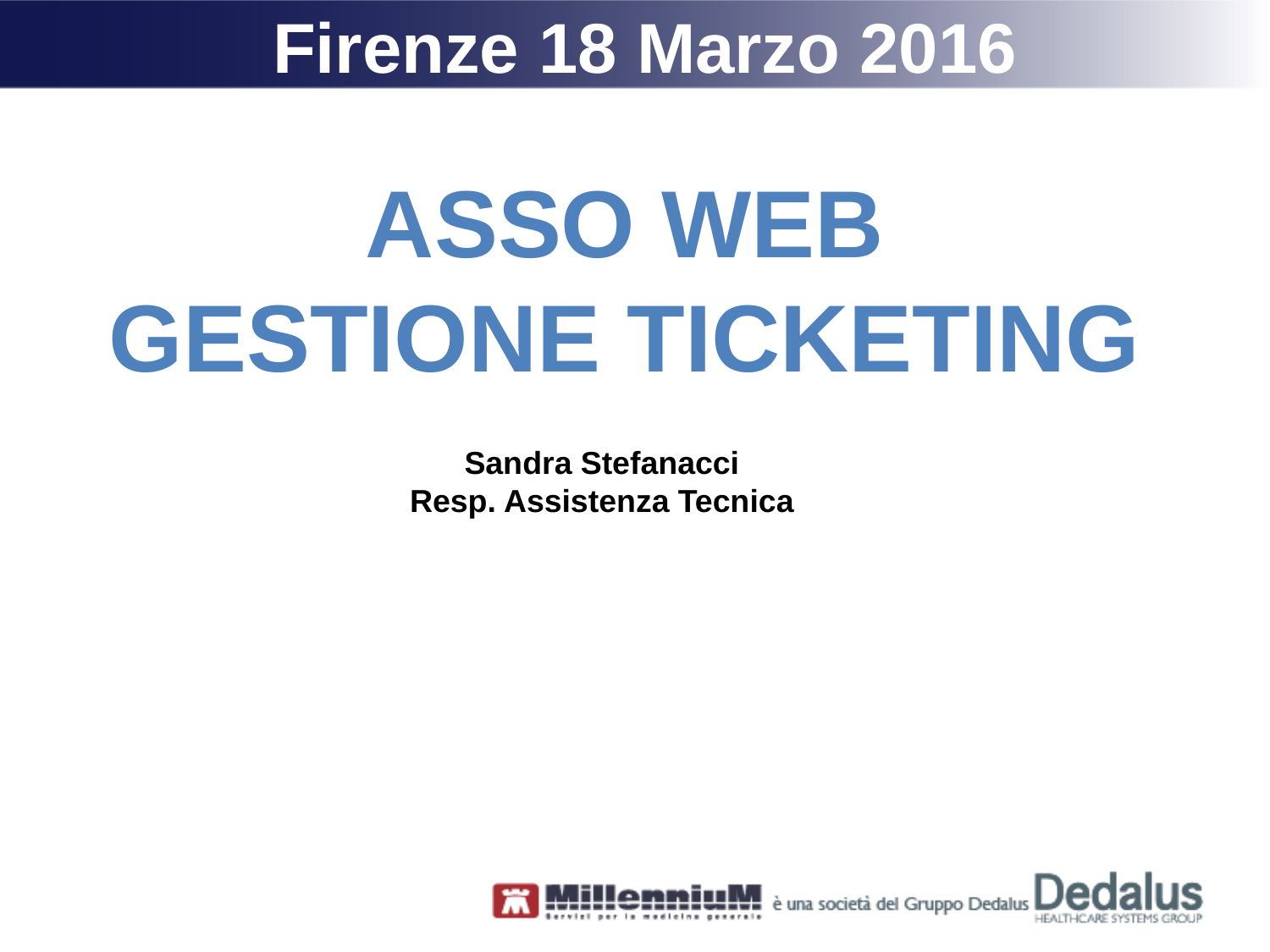

Firenze 18 Marzo 2016

Asso WEB
Gestione Ticketing

Sandra Stefanacci
Resp. Assistenza Tecnica